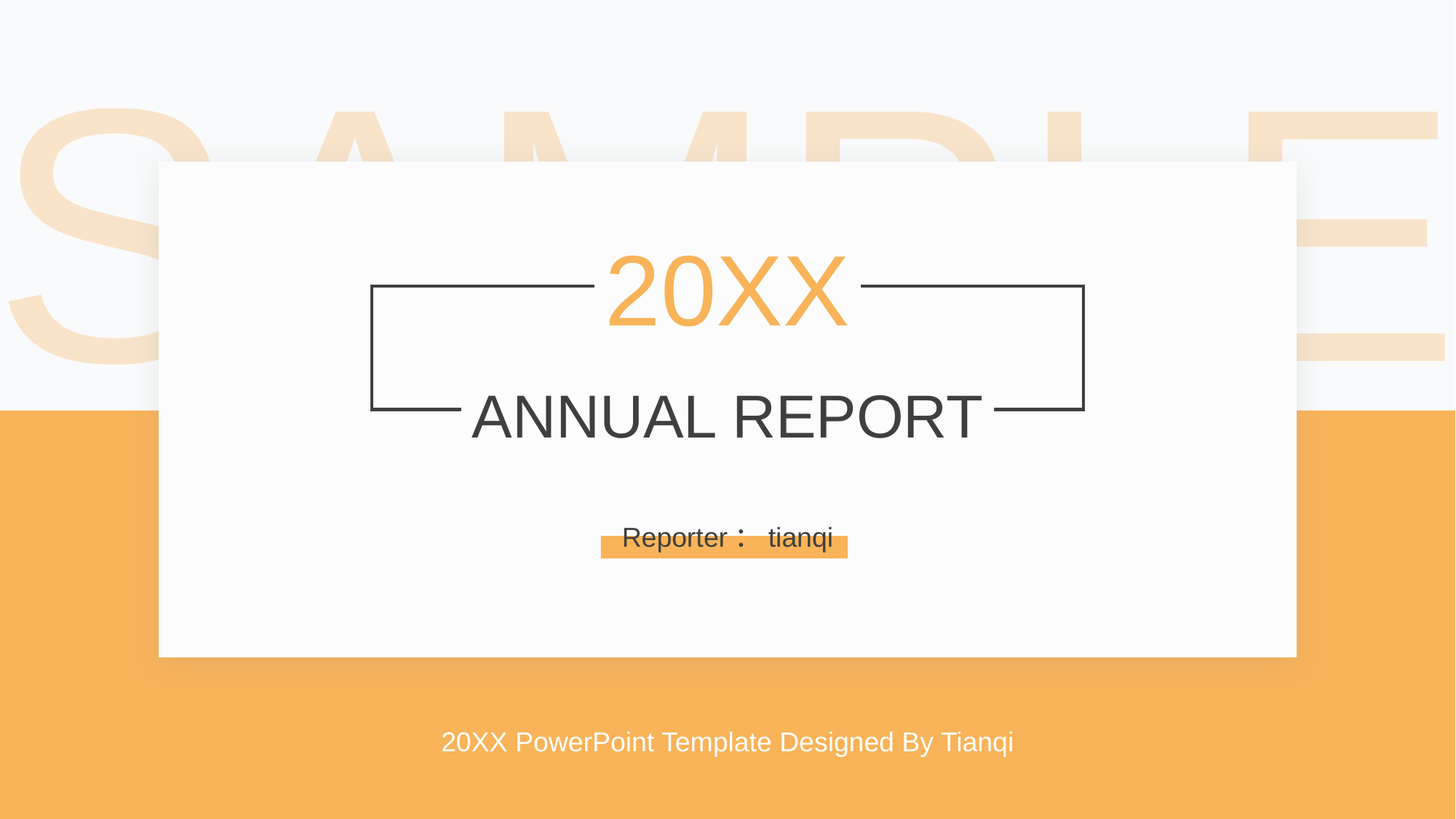

SAMPLE

20XX

ANNUAL REPORT

Reporter：tianqi

20XX PowerPoint Template Designed By Tianqi